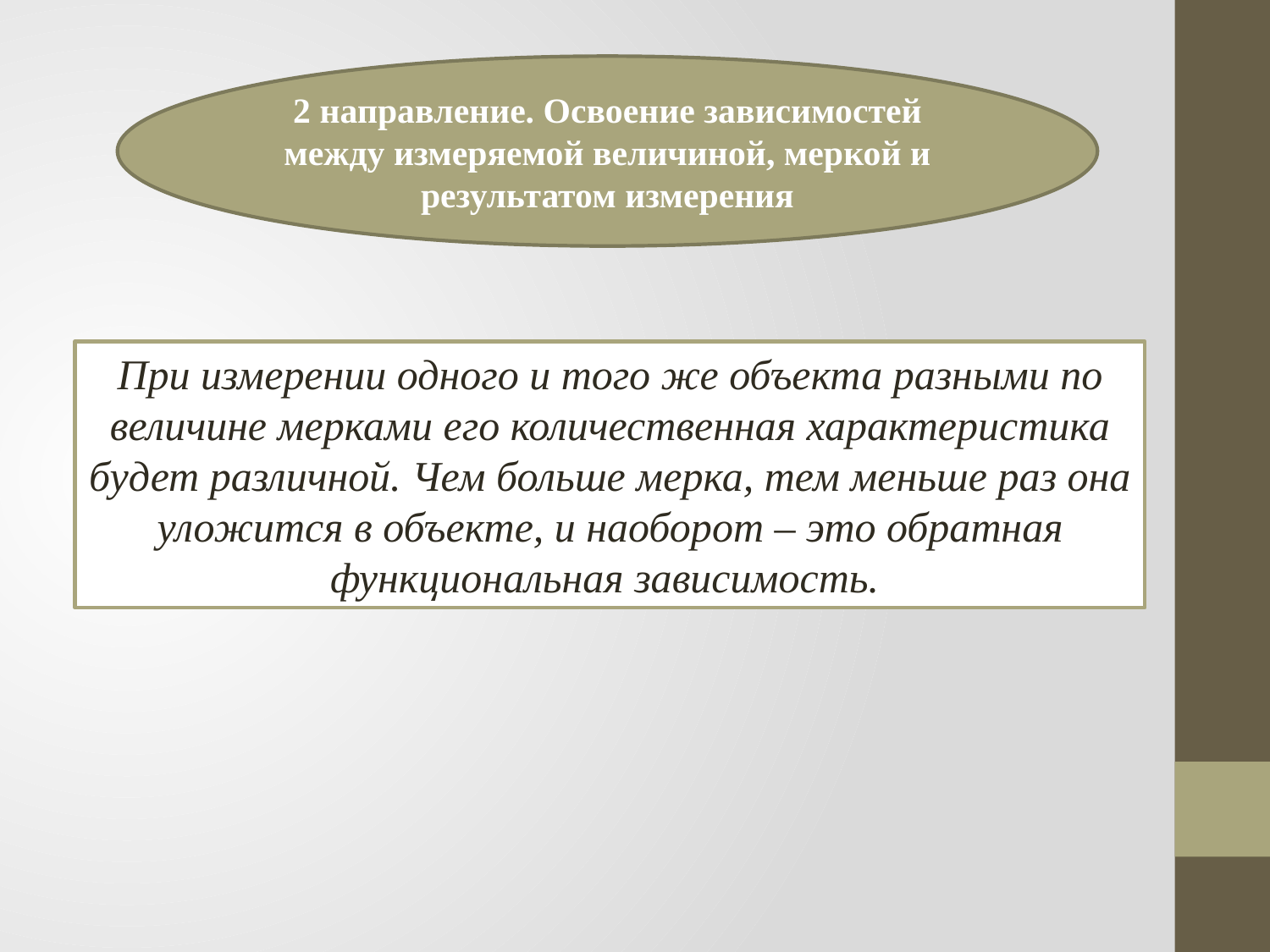

2 направление. Освоение зависимостей между измеряемой величиной, меркой и результатом измерения
При измерении одного и того же объекта разными по величине мерками его количественная характеристика будет различной. Чем больше мерка, тем меньше раз она уложится в объекте, и наоборот – это обратная функциональная зависимость.